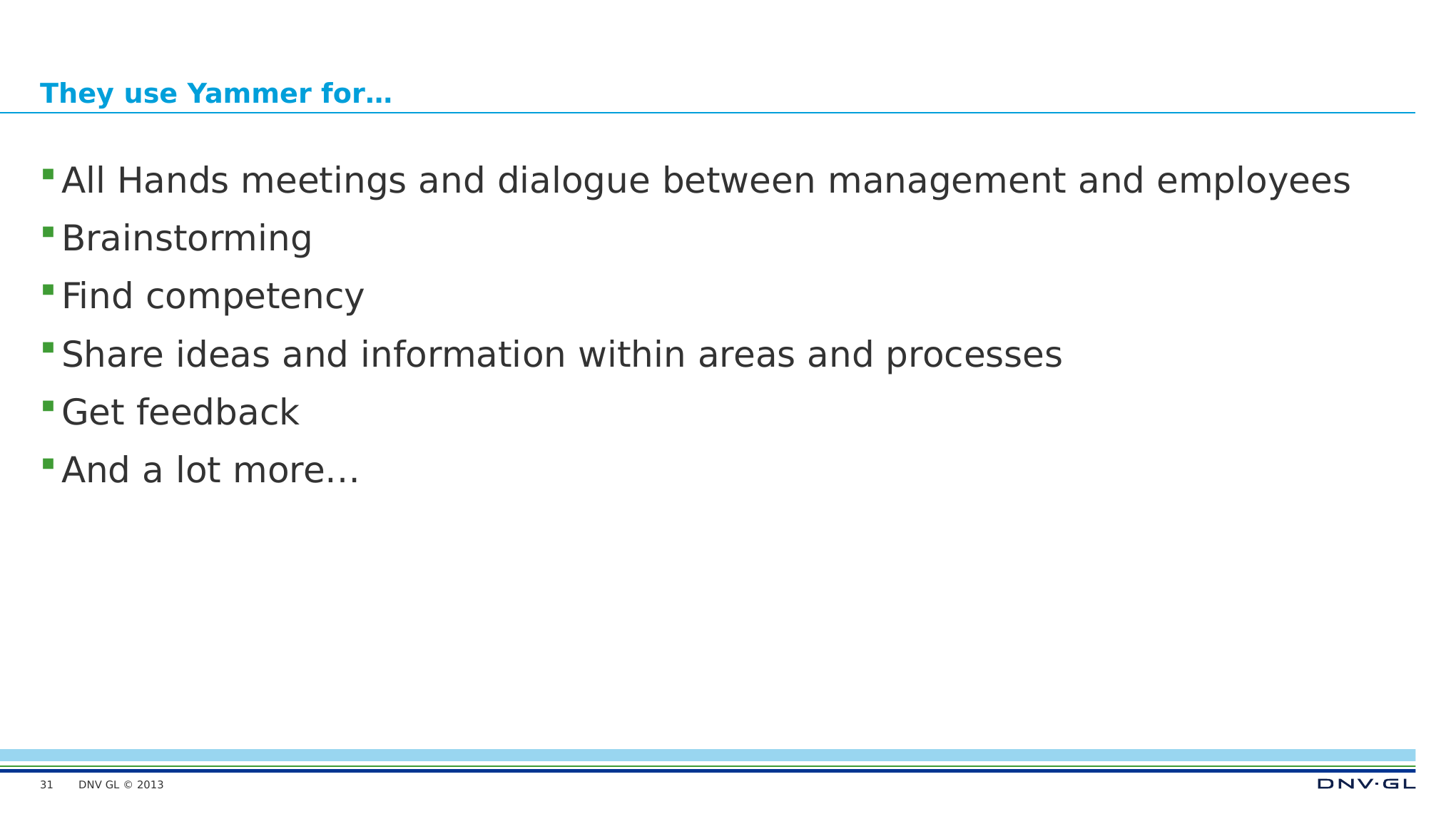

# They use Yammer for…
All Hands meetings and dialogue between management and employees
Brainstorming
Find competency
Share ideas and information within areas and processes
Get feedback
And a lot more…
31